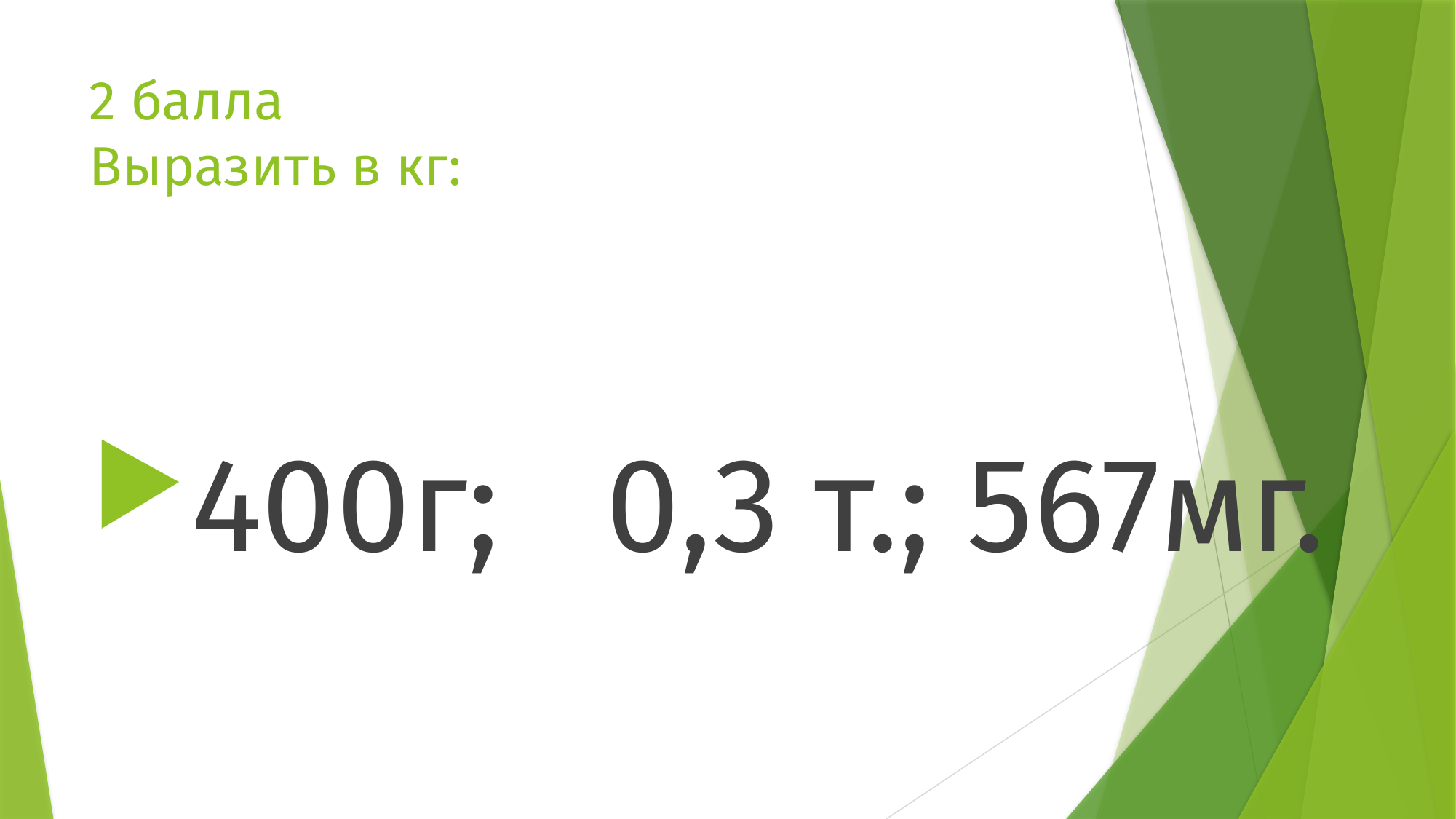

# 2 балла Выразить в кг:

400г;   0,3 т.; 567мг.